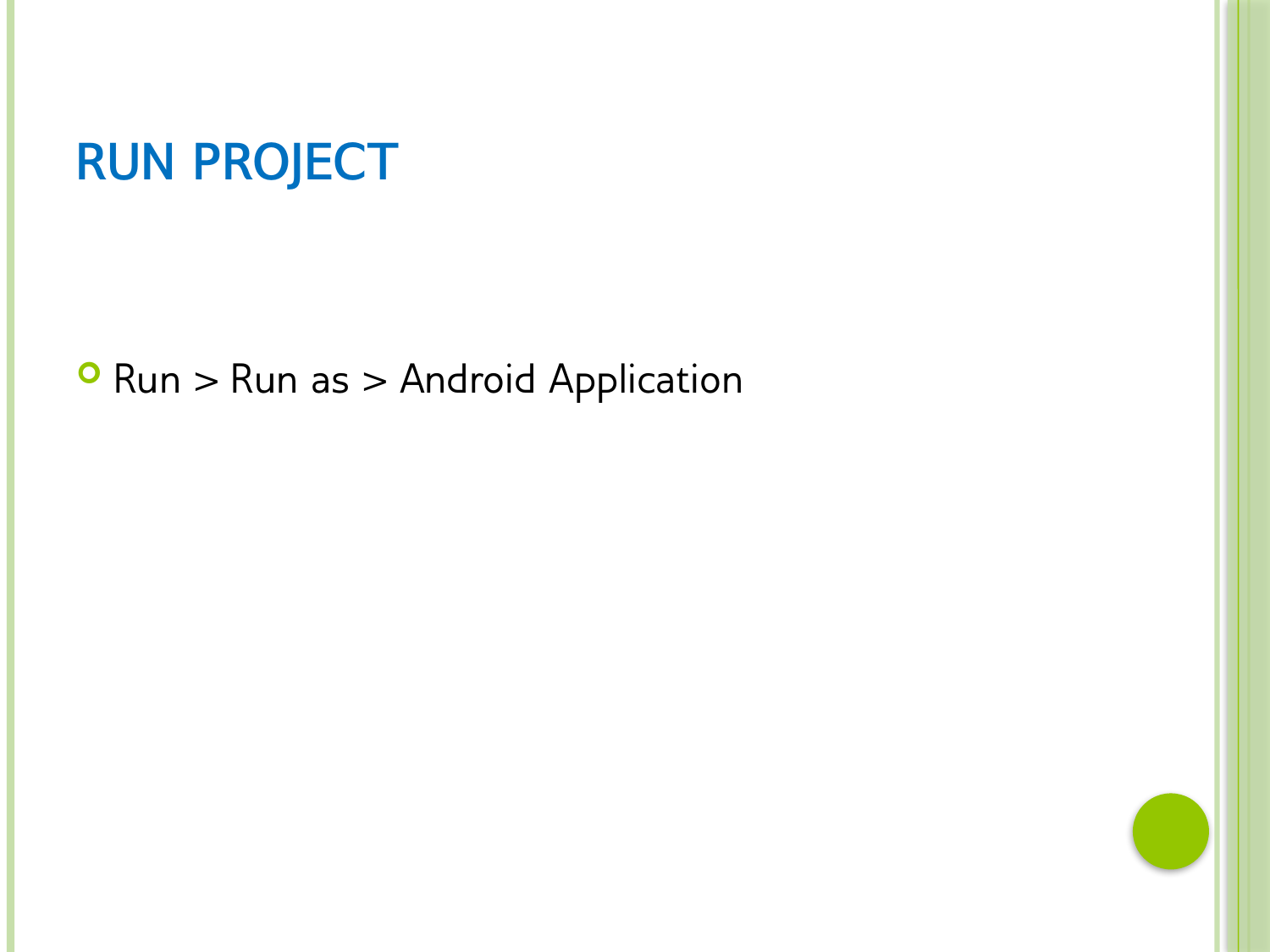

# Run Project

Run > Run as > Android Application